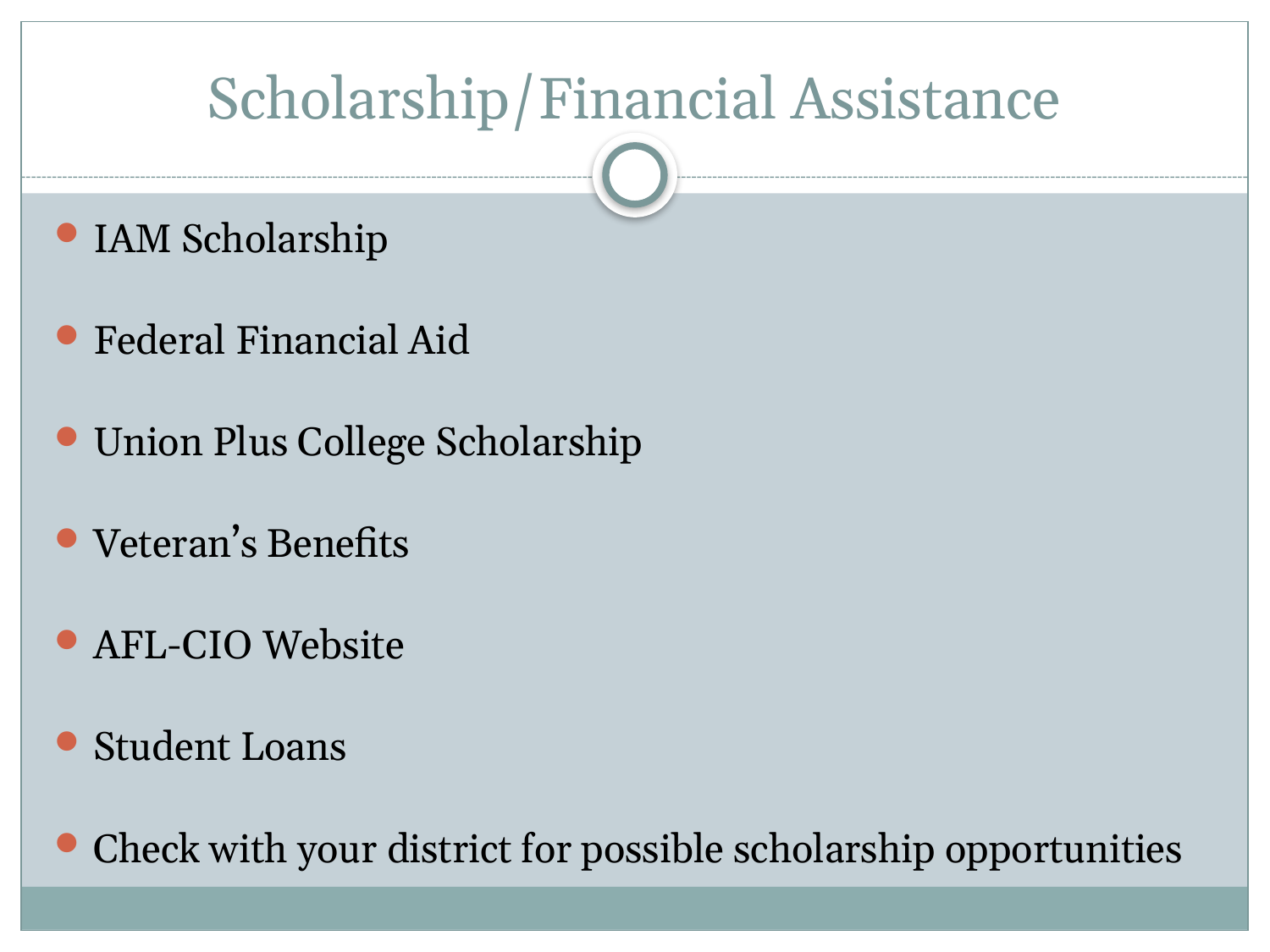

# Scholarship/Financial Assistance
IAM Scholarship

Federal Financial Aid

Union Plus College Scholarship

Veteran’s Benefits

AFL-CIO Website

Student Loans

Check with your district for possible scholarship opportunities